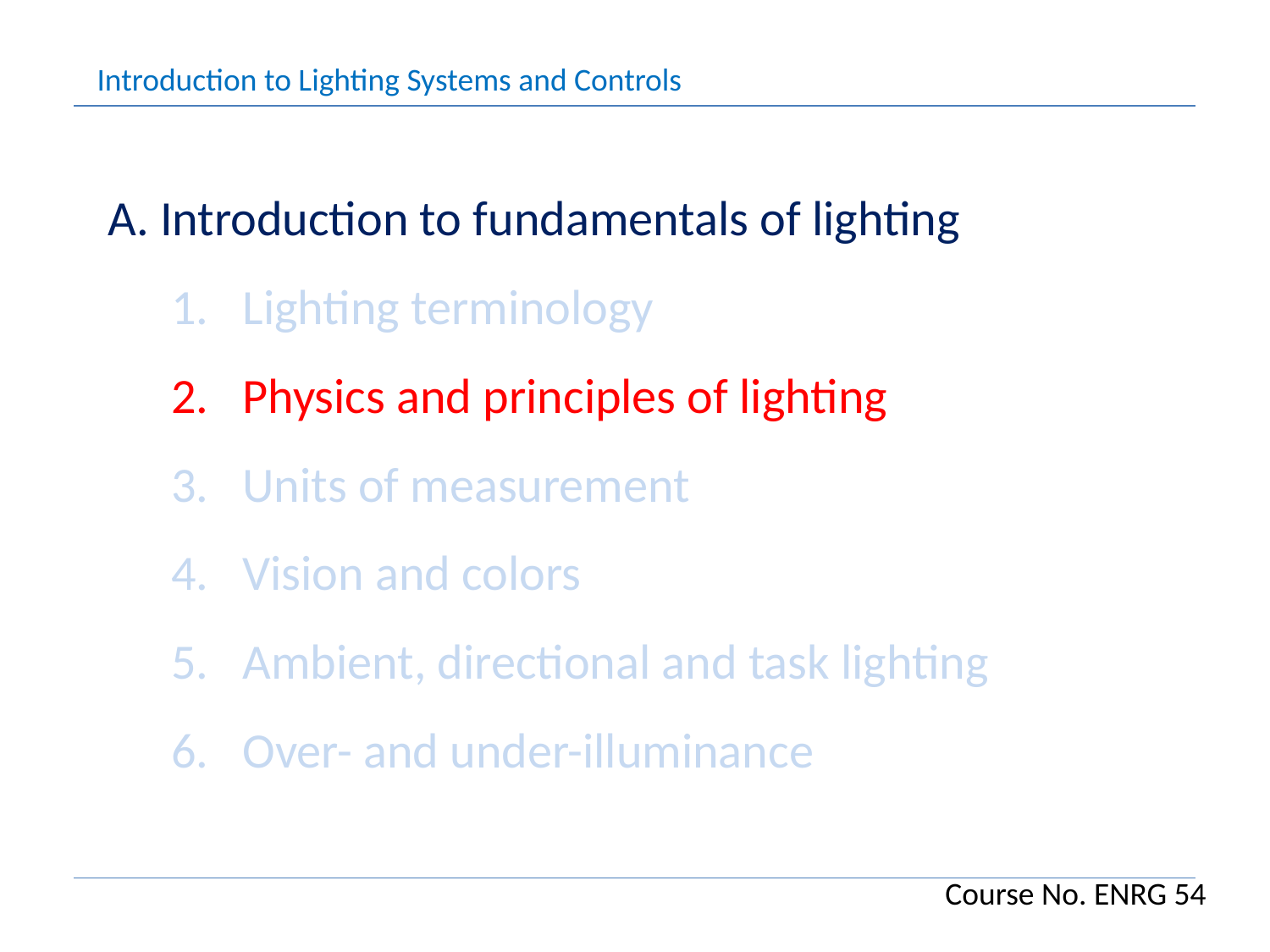

Introduction to Lighting Systems and Controls
A. Introduction to fundamentals of lighting
Lighting terminology
Physics and principles of lighting
Units of measurement
Vision and colors
Ambient, directional and task lighting
Over- and under-illuminance
Course No. ENRG 54